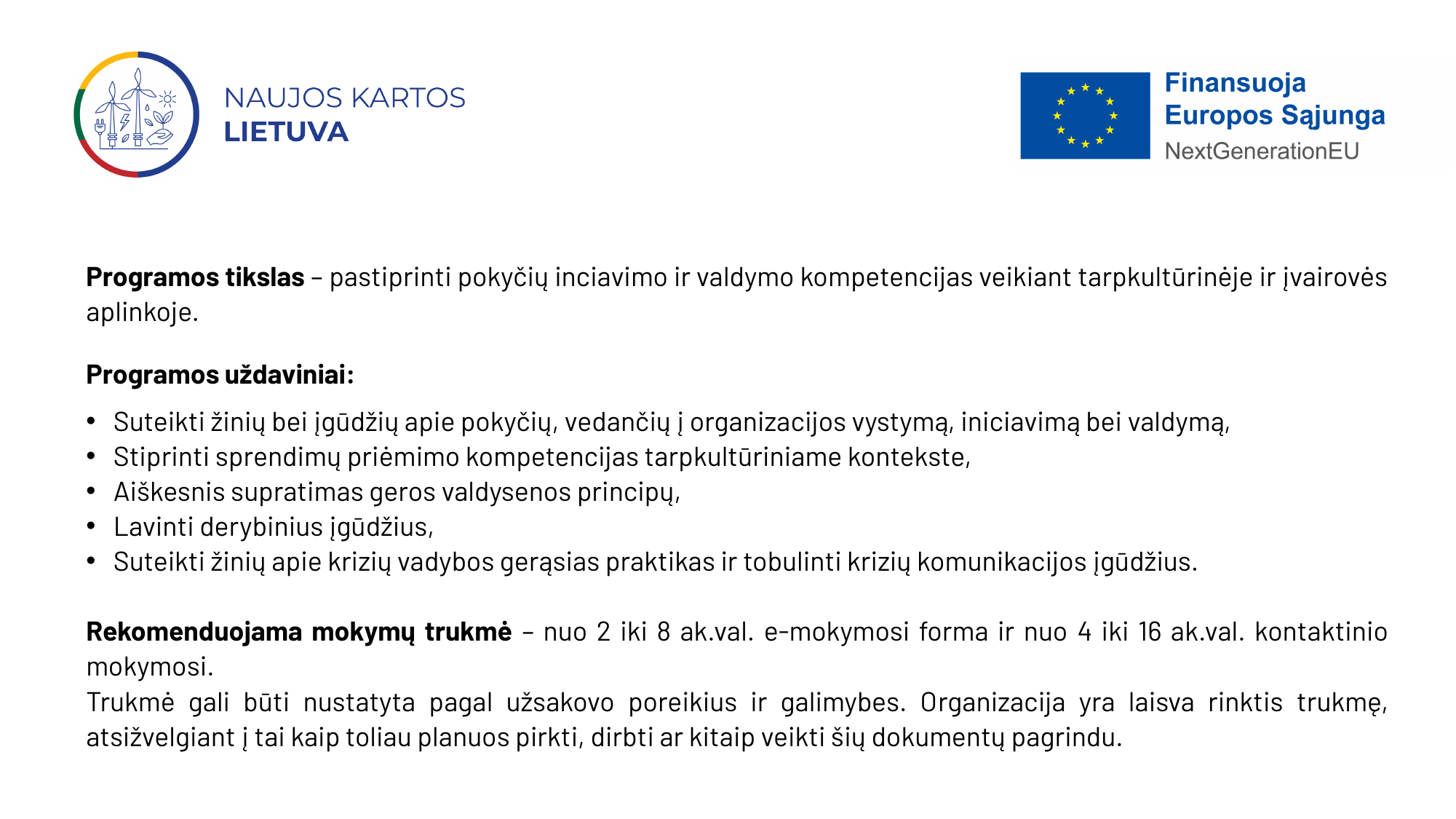

Programos tikslas – pastiprinti pokyčių inciavimo ir valdymo kompetencijas veikiant tarpkultūrinėje ir įvairovės aplinkoje.
Programos uždaviniai:
Suteikti žinių bei įgūdžių apie pokyčių, vedančių į organizacijos vystymą, iniciavimą bei valdymą,
Stiprinti sprendimų priėmimo kompetencijas tarpkultūriniame kontekste,
Aiškesnis supratimas geros valdysenos principų,
Lavinti derybinius įgūdžius,
Suteikti žinių apie krizių vadybos gerąsias praktikas ir tobulinti krizių komunikacijos įgūdžius.

Rekomenduojama mokymų trukmė – nuo 2 iki 8 ak.val. e-mokymosi forma ir nuo 4 iki 16 ak.val. kontaktinio mokymosi.
Trukmė gali būti nustatyta pagal užsakovo poreikius ir galimybes. Organizacija yra laisva rinktis trukmę, atsižvelgiant į tai kaip toliau planuos pirkti, dirbti ar kitaip veikti šių dokumentų pagrindu.